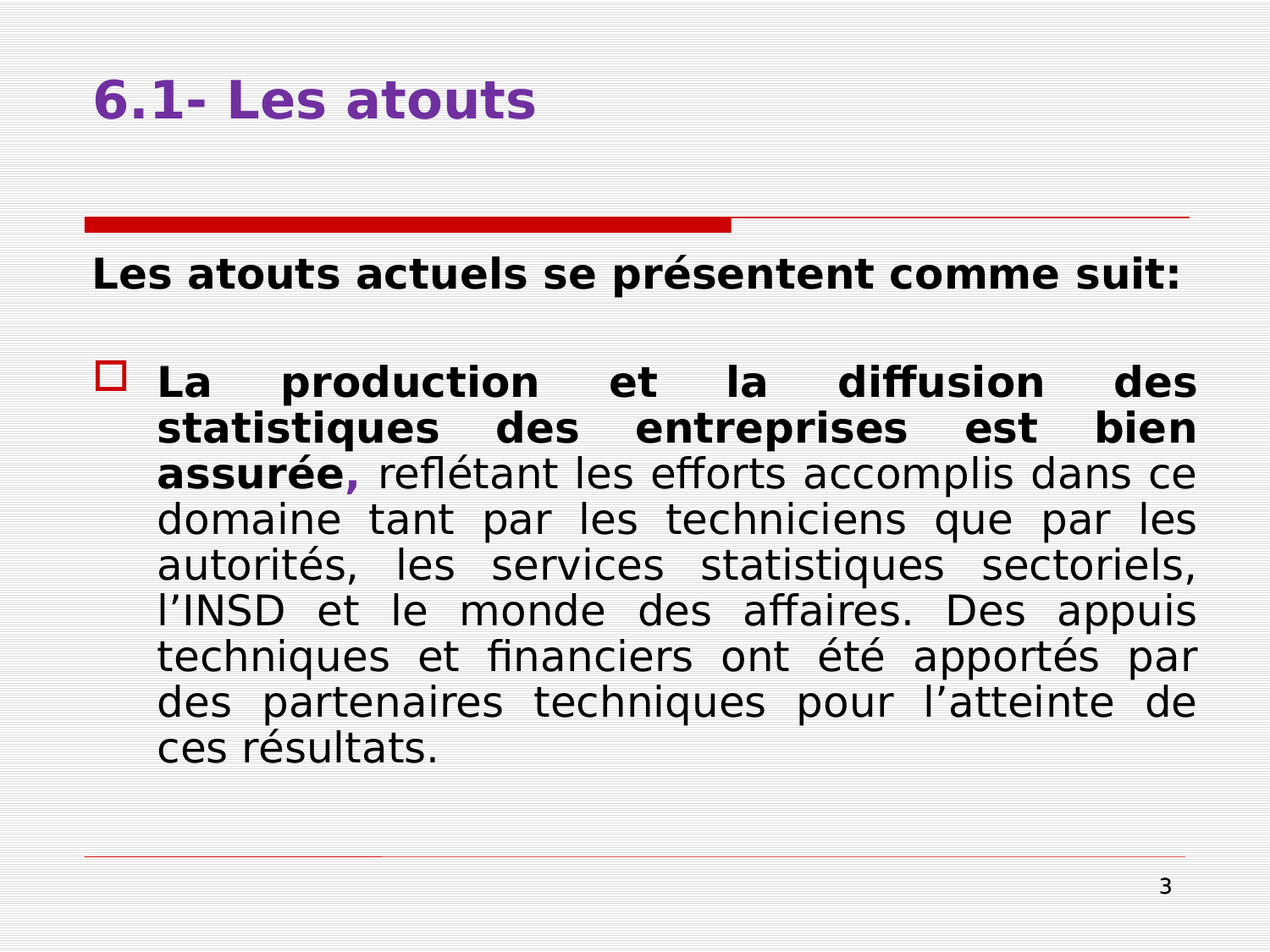

# 6.1- Les atouts
Les atouts actuels se présentent comme suit:

La production et la diffusion des statistiques des entreprises est bien assurée, reflétant les efforts accomplis dans ce domaine tant par les techniciens que par les autorités, les services statistiques sectoriels, l’INSD et le monde des affaires. Des appuis techniques et financiers ont été apportés par des partenaires techniques pour l’atteinte de ces résultats.
3
3